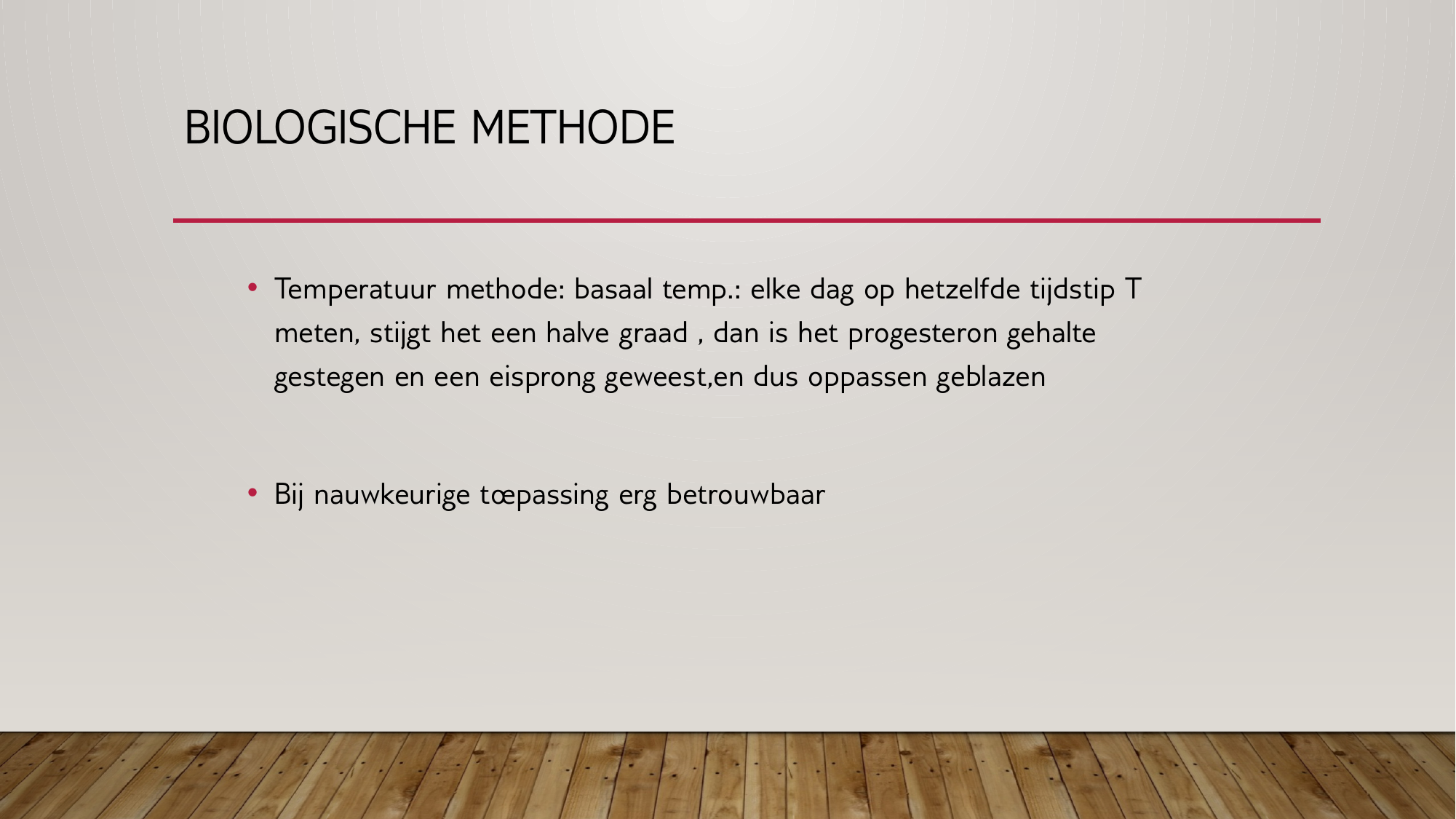

# Biologische methode

Temperatuur methode: basaal temp.: elke dag op hetzelfde tijdstip T meten, stijgt het een halve graad , dan is het progesteron gehalte gestegen en een eisprong geweest,en dus oppassen geblazen

Bij nauwkeurige toepassing erg betrouwbaar